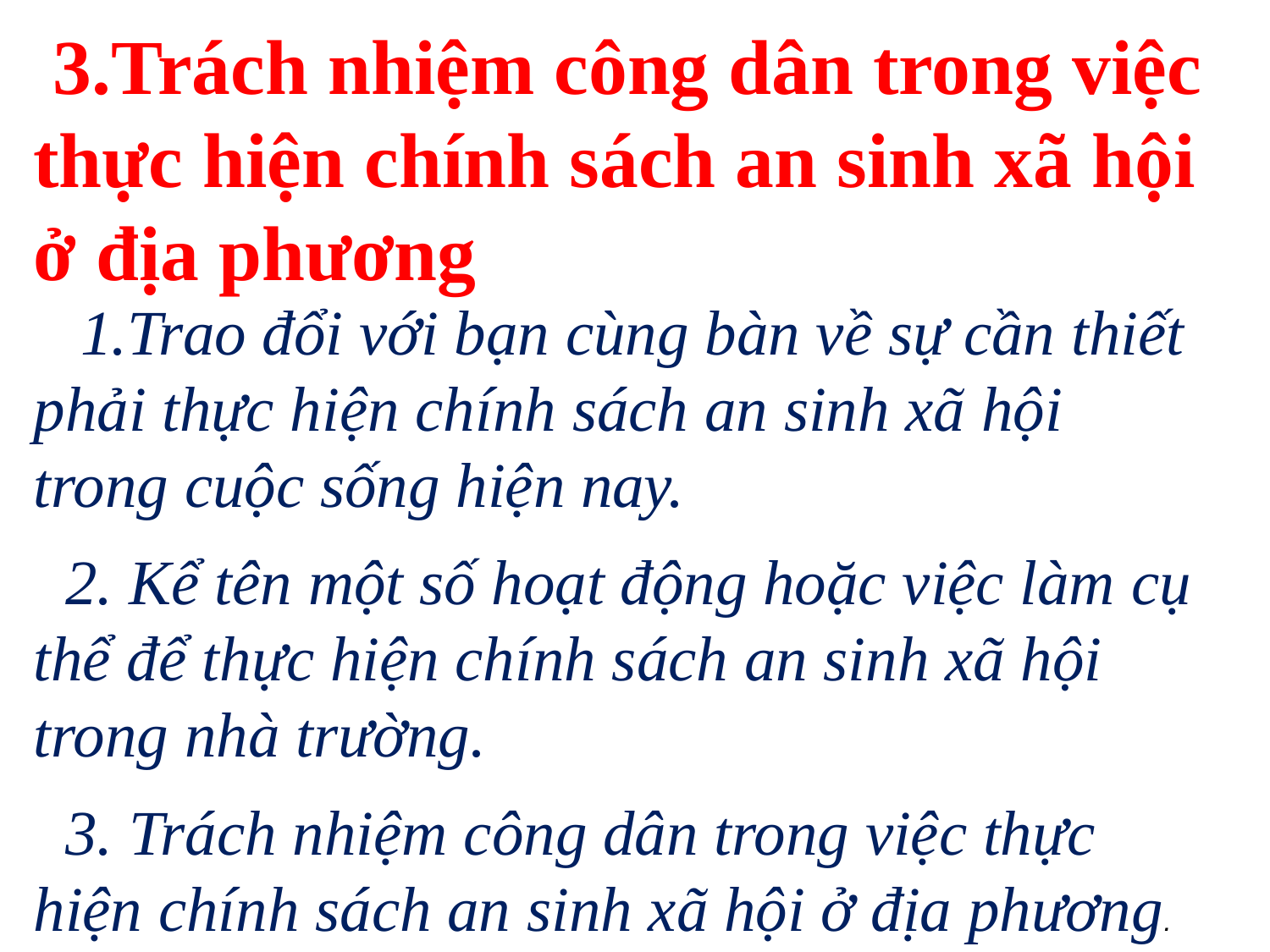

3.Trách nhiệm công dân trong việc thực hiện chính sách an sinh xã hội ở địa phương
   1.Trao đổi với bạn cùng bàn về sự cần thiết phải thực hiện chính sách an sinh xã hội trong cuộc sống hiện nay.
  2. Kể tên một số hoạt động hoặc việc làm cụ thể để thực hiện chính sách an sinh xã hội trong nhà trường.
  3. Trách nhiệm công dân trong việc thực hiện chính sách an sinh xã hội ở địa phương.